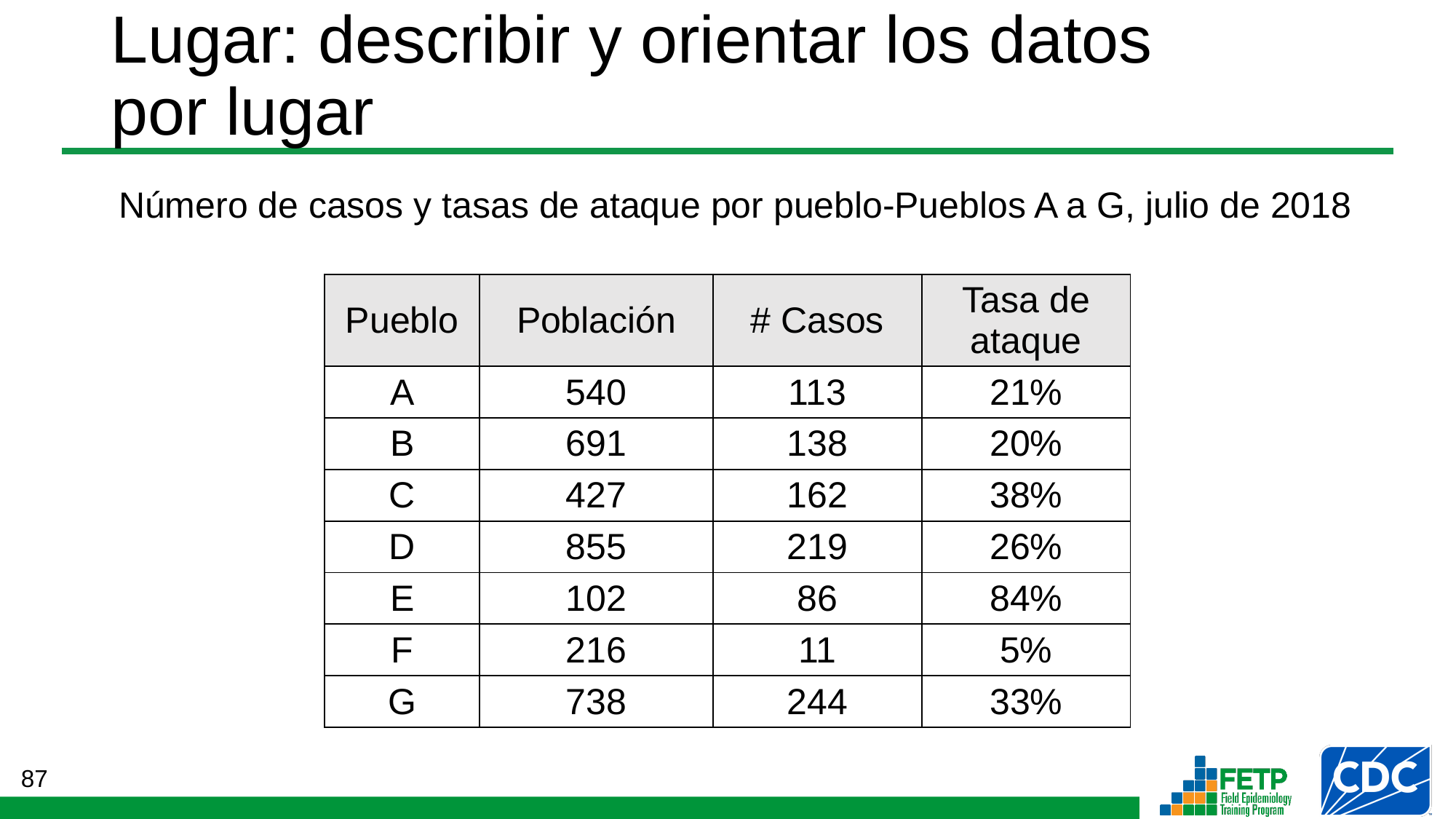

# Lugar: describir y orientar los datos por lugar
Número de casos y tasas de ataque por pueblo-Pueblos A a G, julio de 2018
| Pueblo | Población | # Casos | Tasa de ataque |
| --- | --- | --- | --- |
| A | 540 | 113 | 21% |
| B | 691 | 138 | 20% |
| C | 427 | 162 | 38% |
| D | 855 | 219 | 26% |
| E | 102 | 86 | 84% |
| F | 216 | 11 | 5% |
| G | 738 | 244 | 33% |